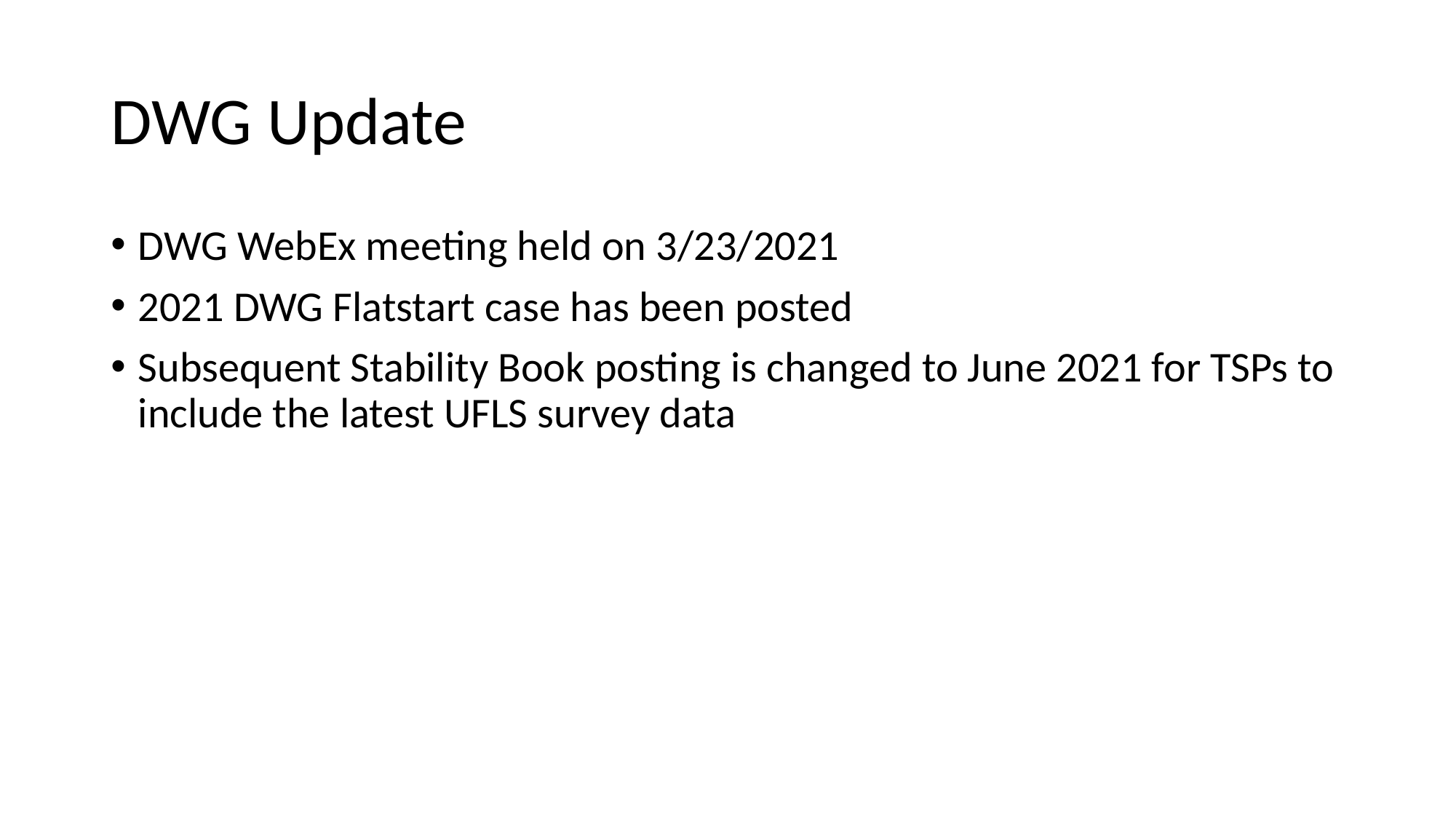

# DWG Update
DWG WebEx meeting held on 3/23/2021
2021 DWG Flatstart case has been posted
Subsequent Stability Book posting is changed to June 2021 for TSPs to include the latest UFLS survey data